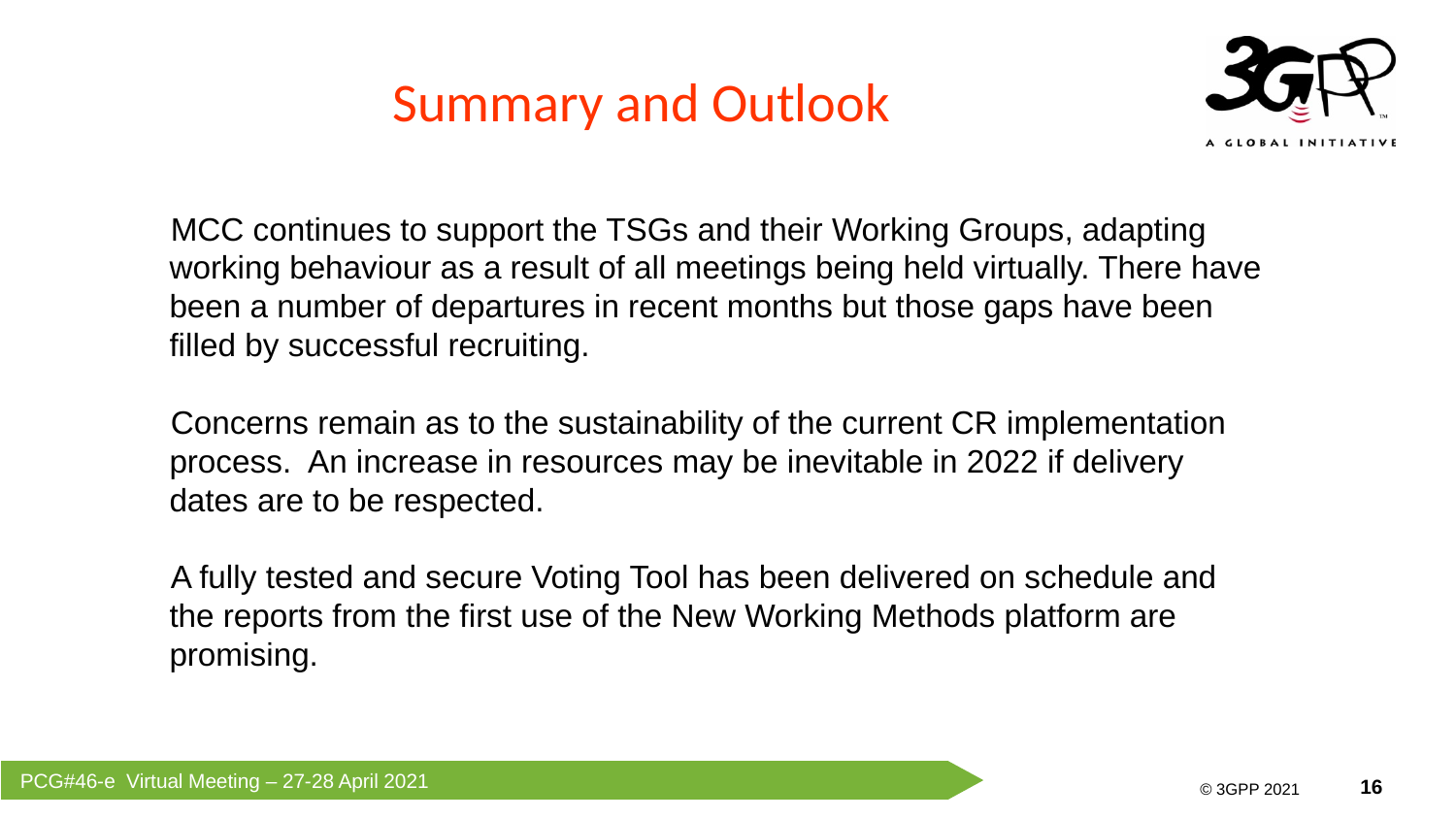

# Summary and Outlook

MCC continues to support the TSGs and their Working Groups, adapting working behaviour as a result of all meetings being held virtually. There have been a number of departures in recent months but those gaps have been filled by successful recruiting.

Concerns remain as to the sustainability of the current CR implementation process.  An increase in resources may be inevitable in 2022 if delivery dates are to be respected.

A fully tested and secure Voting Tool has been delivered on schedule and the reports from the first use of the New Working Methods platform are promising.